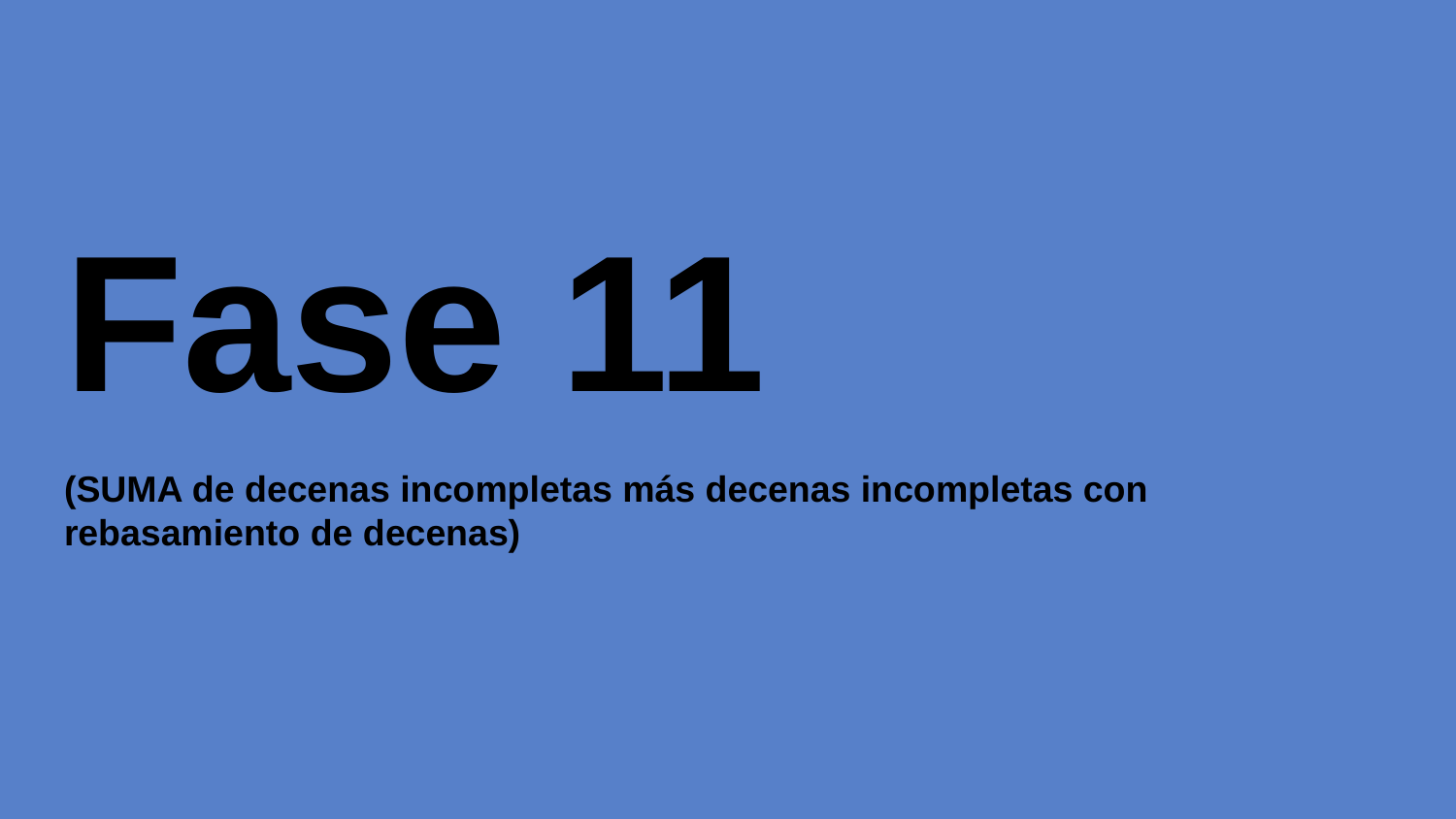

# Fase 11
(SUMA de decenas incompletas más decenas incompletas con rebasamiento de decenas)